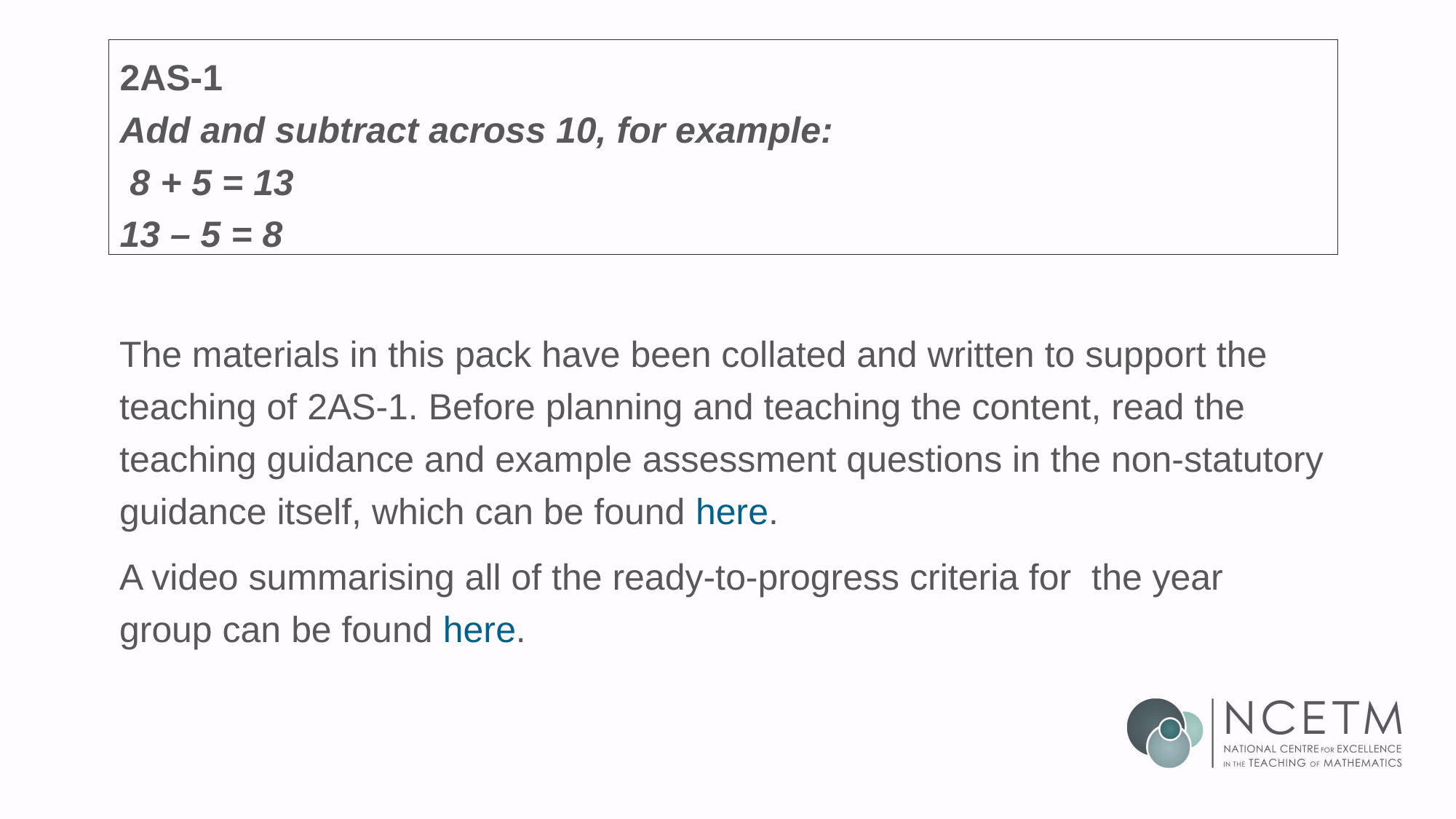

# 2AS-1 Add and subtract across 10, for example: 8 + 5 = 13 13 – 5 = 8
The materials in this pack have been collated and written to support the teaching of 2AS-1. Before planning and teaching the content, read the teaching guidance and example assessment questions in the non-statutory guidance itself, which can be found here.
A video summarising all of the ready-to-progress criteria for  the year group can be found here.